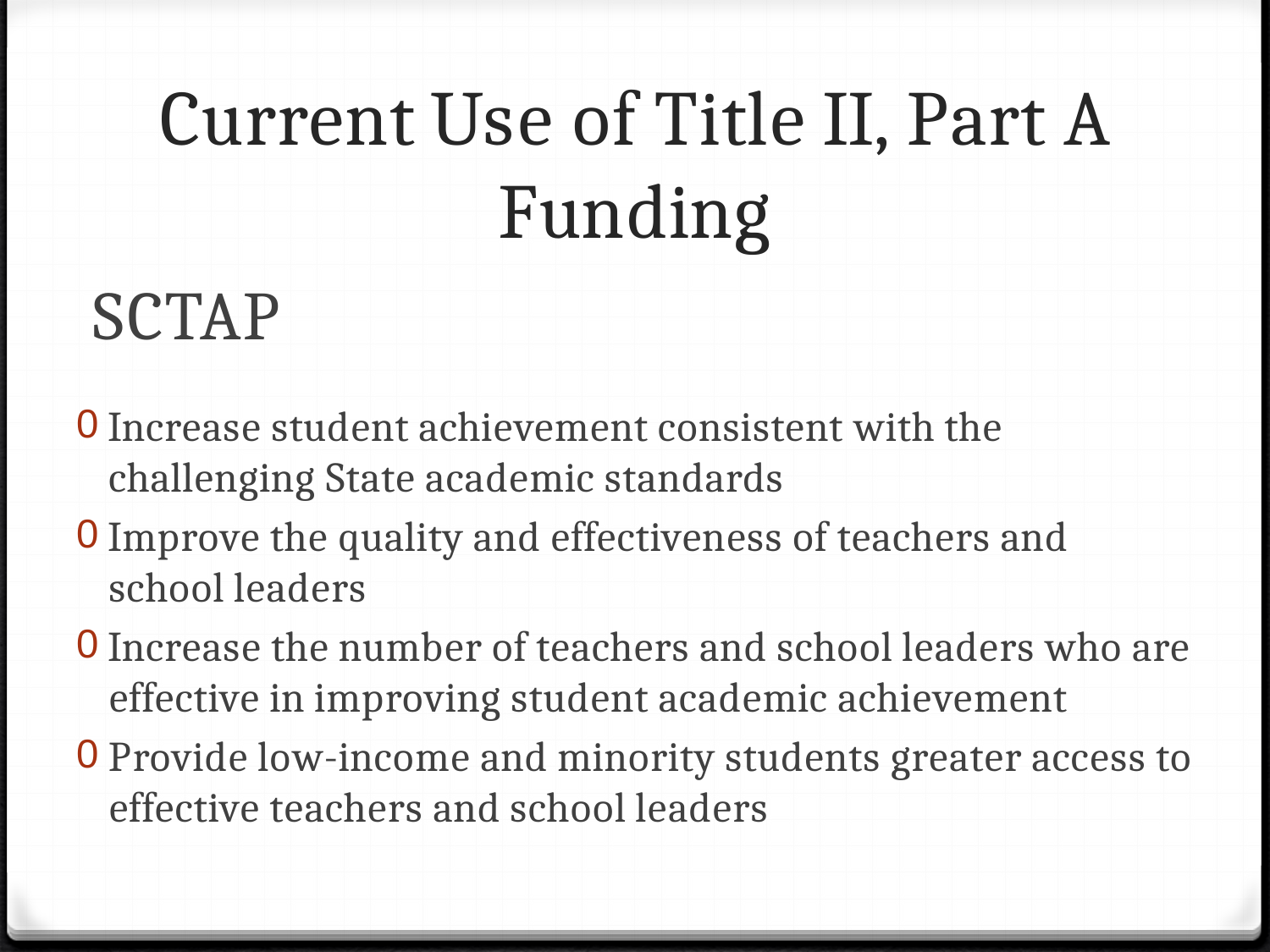

# Current Use of Title II, Part A Funding
SCTAP

Increase student achievement consistent with the challenging State academic standards
Improve the quality and effectiveness of teachers and school leaders
Increase the number of teachers and school leaders who are effective in improving student academic achievement
Provide low-income and minority students greater access to effective teachers and school leaders